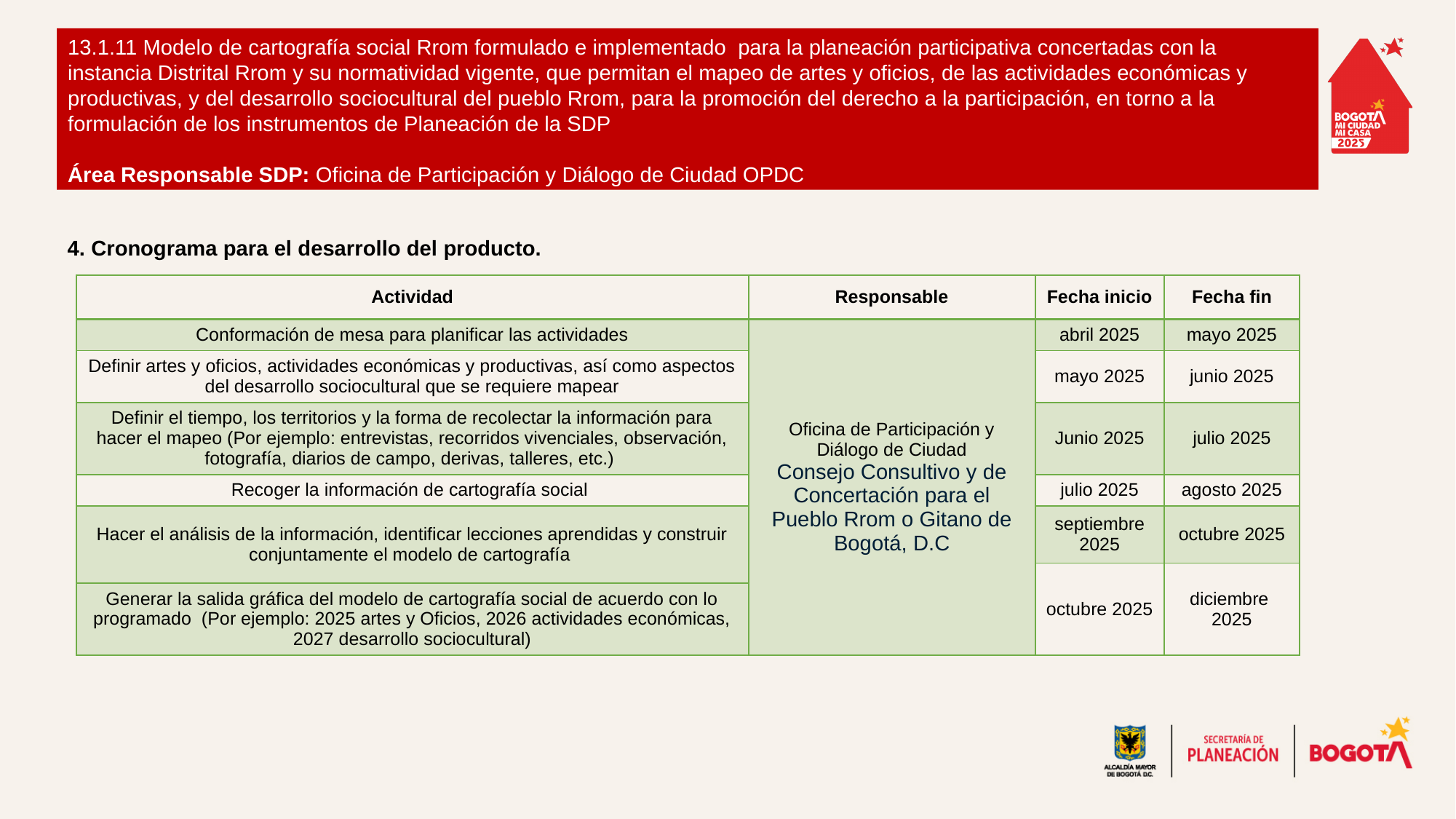

13.1.11 Modelo de cartografía social Rrom formulado e implementado  para la planeación participativa concertadas con la instancia Distrital Rrom y su normatividad vigente, que permitan el mapeo de artes y oficios, de las actividades económicas y productivas, y del desarrollo sociocultural del pueblo Rrom, para la promoción del derecho a la participación, en torno a la formulación de los instrumentos de Planeación de la SDP

Área Responsable SDP: Oficina de Participación y Diálogo de Ciudad OPDC
4. Cronograma para el desarrollo del producto.
| Actividad | Responsable | Fecha inicio | Fecha fin |
| --- | --- | --- | --- |
| Conformación de mesa para planificar las actividades | Oficina de Participación y Diálogo de Ciudad Consejo Consultivo y de Concertación para el Pueblo Rrom o Gitano de Bogotá, D.C | abril 2025 | mayo 2025 |
| Definir artes y oficios, actividades económicas y productivas, así como aspectos del desarrollo sociocultural que se requiere mapear |  | mayo 2025 | junio 2025 |
| Definir el tiempo, los territorios y la forma de recolectar la información para hacer el mapeo (Por ejemplo: entrevistas, recorridos vivenciales, observación, fotografía, diarios de campo, derivas, talleres, etc.) |  | Junio 2025 | julio 2025 |
| Recoger la información de cartografía social |  | julio 2025 | agosto 2025 |
| Hacer el análisis de la información, identificar lecciones aprendidas y construir conjuntamente el modelo de cartografía |  | septiembre 2025 | octubre 2025 |
|  |  | octubre 2025 | diciembre 2025 |
| Generar la salida gráfica del modelo de cartografía social de acuerdo con lo programado (Por ejemplo: 2025 artes y Oficios, 2026 actividades económicas, 2027 desarrollo sociocultural) |  |  |  |